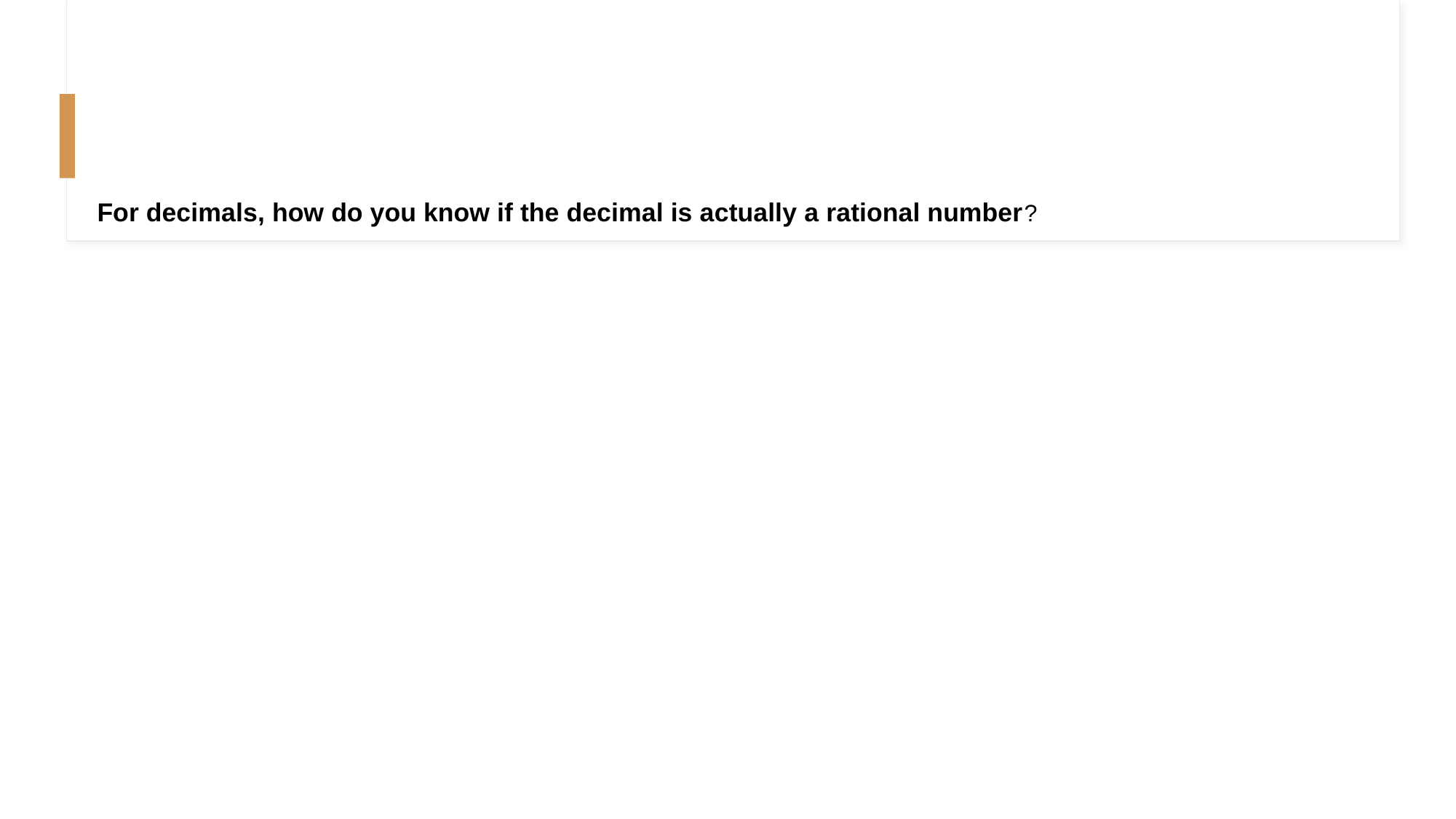

# For decimals, how do you know if the decimal is actually a rational number?